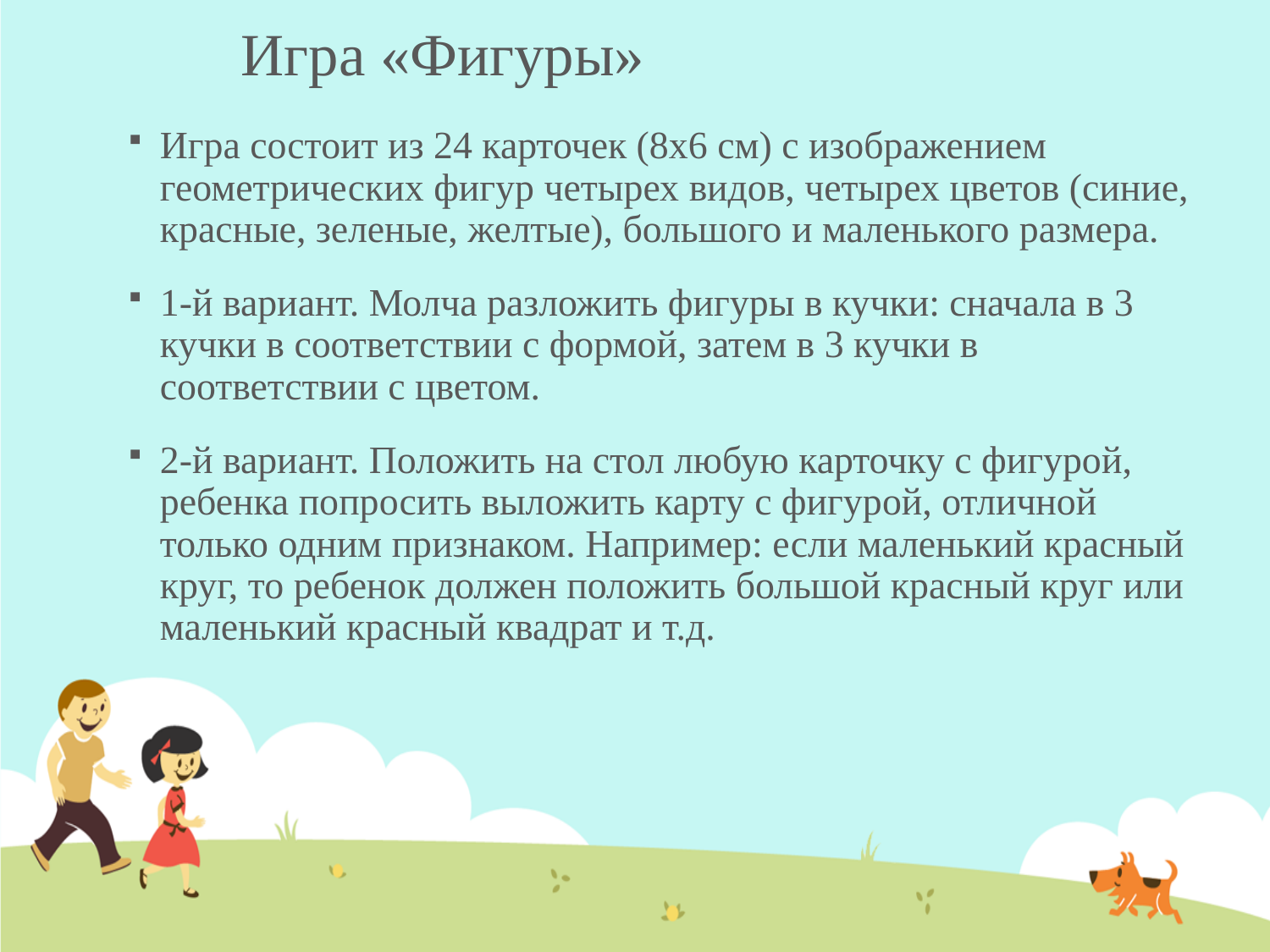

# Игра «Фигуры»
Игра состоит из 24 карточек (8x6 см) с изображением геометрических фигур четырех видов, четырех цветов (синие, красные, зеленые, желтые), большого и маленького размера.
1-й вариант. Молча разложить фигуры в кучки: сначала в 3 кучки в соответствии с формой, затем в 3 кучки в соответствии с цветом.
2-й вариант. Положить на стол любую карточку с фигурой, ребенка попросить выложить карту с фигурой, отличной только одним признаком. Например: если маленький красный круг, то ребенок должен положить большой красный круг или маленький красный квадрат и т.д.